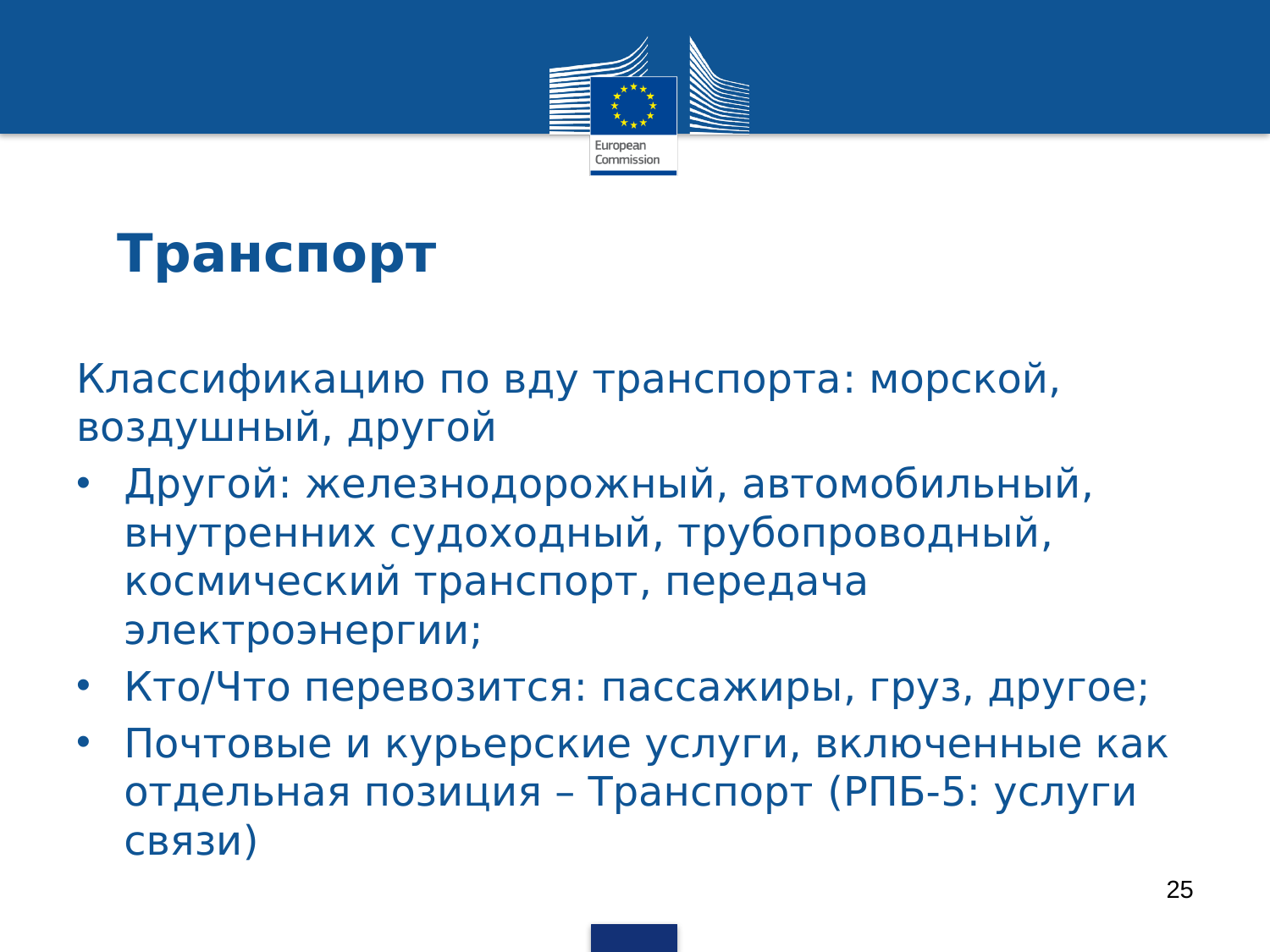

# Транспорт
Классификацию по вду транспорта: морской, воздушный, другой
Другой: железнодорожный, автомобильный, внутренних судоходный, трубопроводный, космический транспорт, передача электроэнергии;
Кто/Что перевозится: пассажиры, груз, другое;
Почтовые и курьерские услуги, включенные как отдельная позиция – Транспорт (РПБ-5: услуги связи)
25